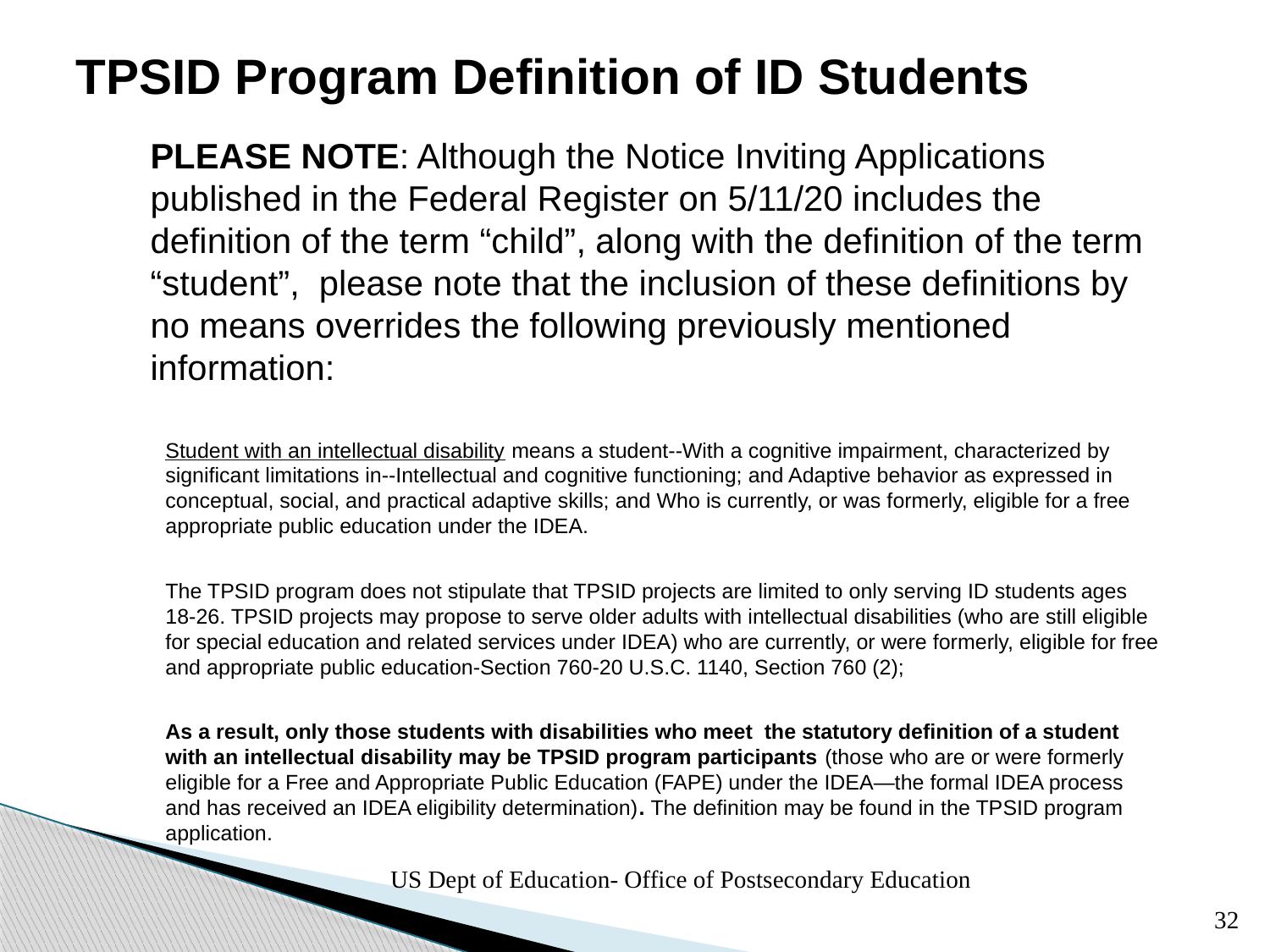

# TPSID Program Definition of ID Students

PLEASE NOTE: Although the Notice Inviting Applications published in the Federal Register on 5/11/20 includes the definition of the term “child”, along with the definition of the term “student”,  please note that the inclusion of these definitions by no means overrides the following previously mentioned information:

Student with an intellectual disability means a student--With a cognitive impairment, characterized by significant limitations in--Intellectual and cognitive functioning; and Adaptive behavior as expressed in conceptual, social, and practical adaptive skills; and Who is currently, or was formerly, eligible for a free appropriate public education under the IDEA.

The TPSID program does not stipulate that TPSID projects are limited to only serving ID students ages 18-26. TPSID projects may propose to serve older adults with intellectual disabilities (who are still eligible for special education and related services under IDEA) who are currently, or were formerly, eligible for free and appropriate public education-Section 760-20 U.S.C. 1140, Section 760 (2);

As a result, only those students with disabilities who meet  the statutory definition of a student with an intellectual disability may be TPSID program participants (those who are or were formerly eligible for a Free and Appropriate Public Education (FAPE) under the IDEA—the formal IDEA process and has received an IDEA eligibility determination). The definition may be found in the TPSID program application.

US Dept of Education- Office of Postsecondary Education
32